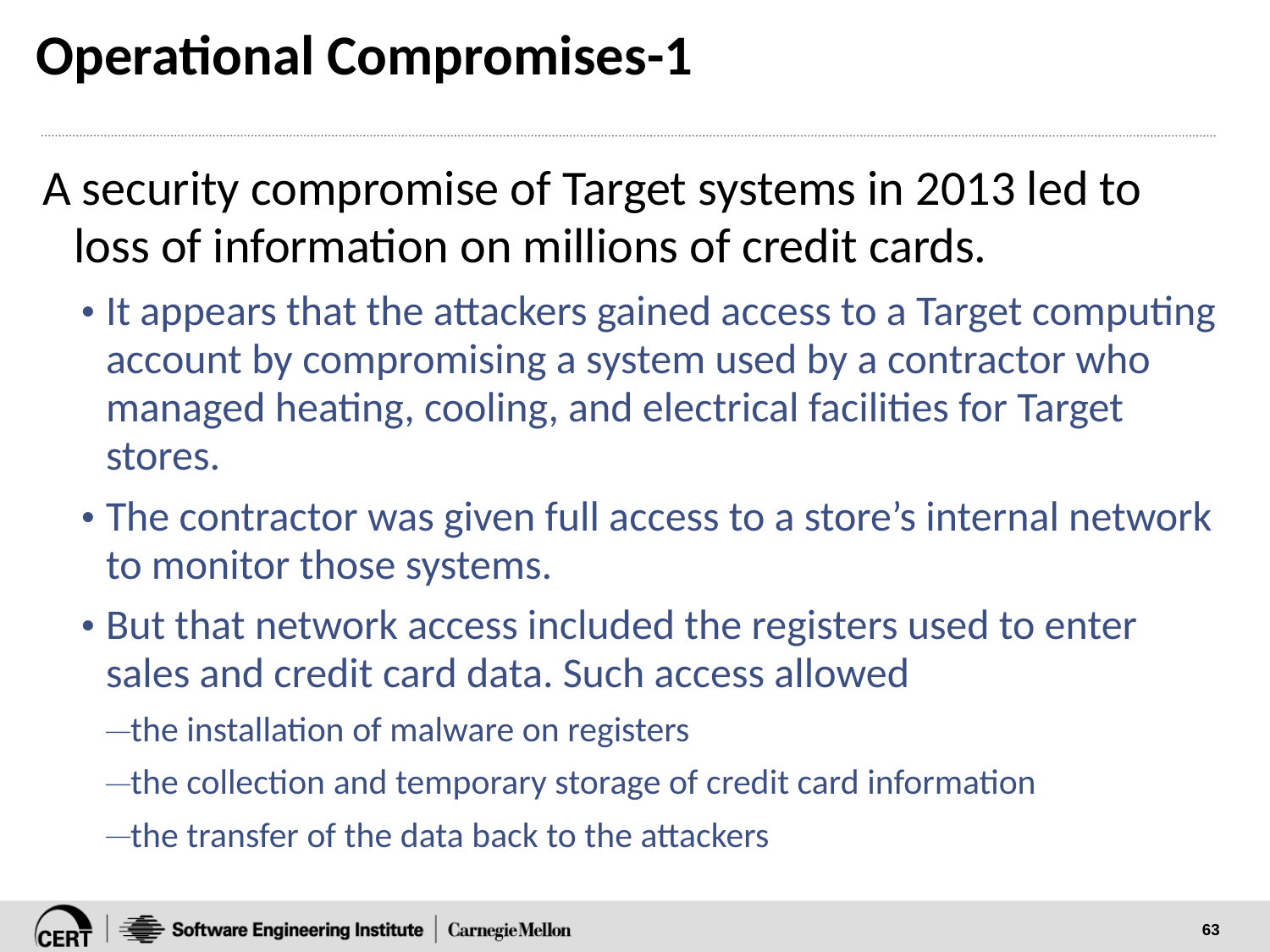

# Operational Compromises-1
A security compromise of Target systems in 2013 led to loss of information on millions of credit cards.
It appears that the attackers gained access to a Target computing account by compromising a system used by a contractor who managed heating, cooling, and electrical facilities for Target stores.
The contractor was given full access to a store’s internal network to monitor those systems.
But that network access included the registers used to enter sales and credit card data. Such access allowed
the installation of malware on registers
the collection and temporary storage of credit card information
the transfer of the data back to the attackers